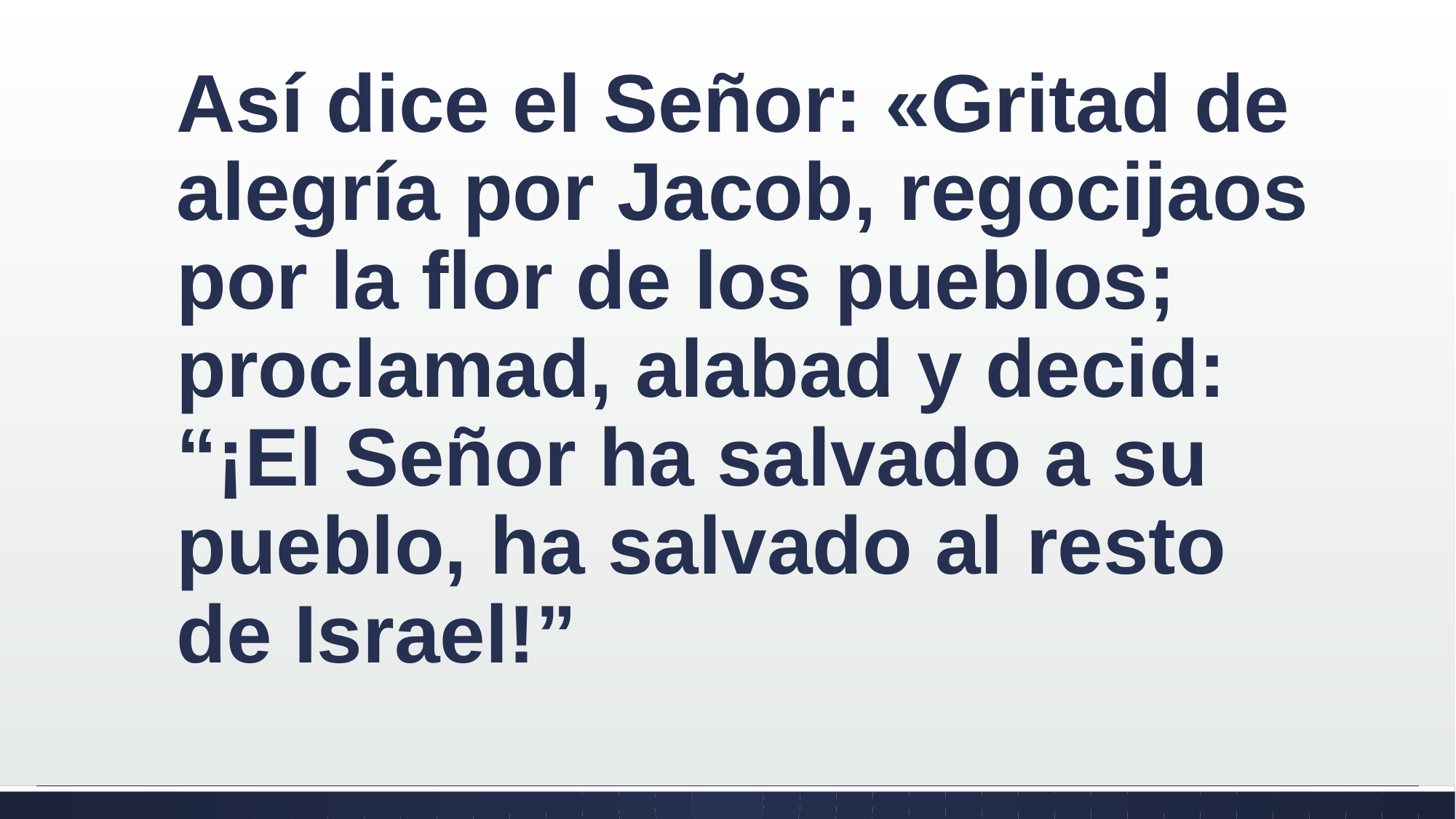

#
Así dice el Señor: «Gritad de alegría por Jacob, regocijaos por la flor de los pueblos; proclamad, alabad y decid: “¡El Señor ha salvado a su pueblo, ha salvado al resto de Israel!”